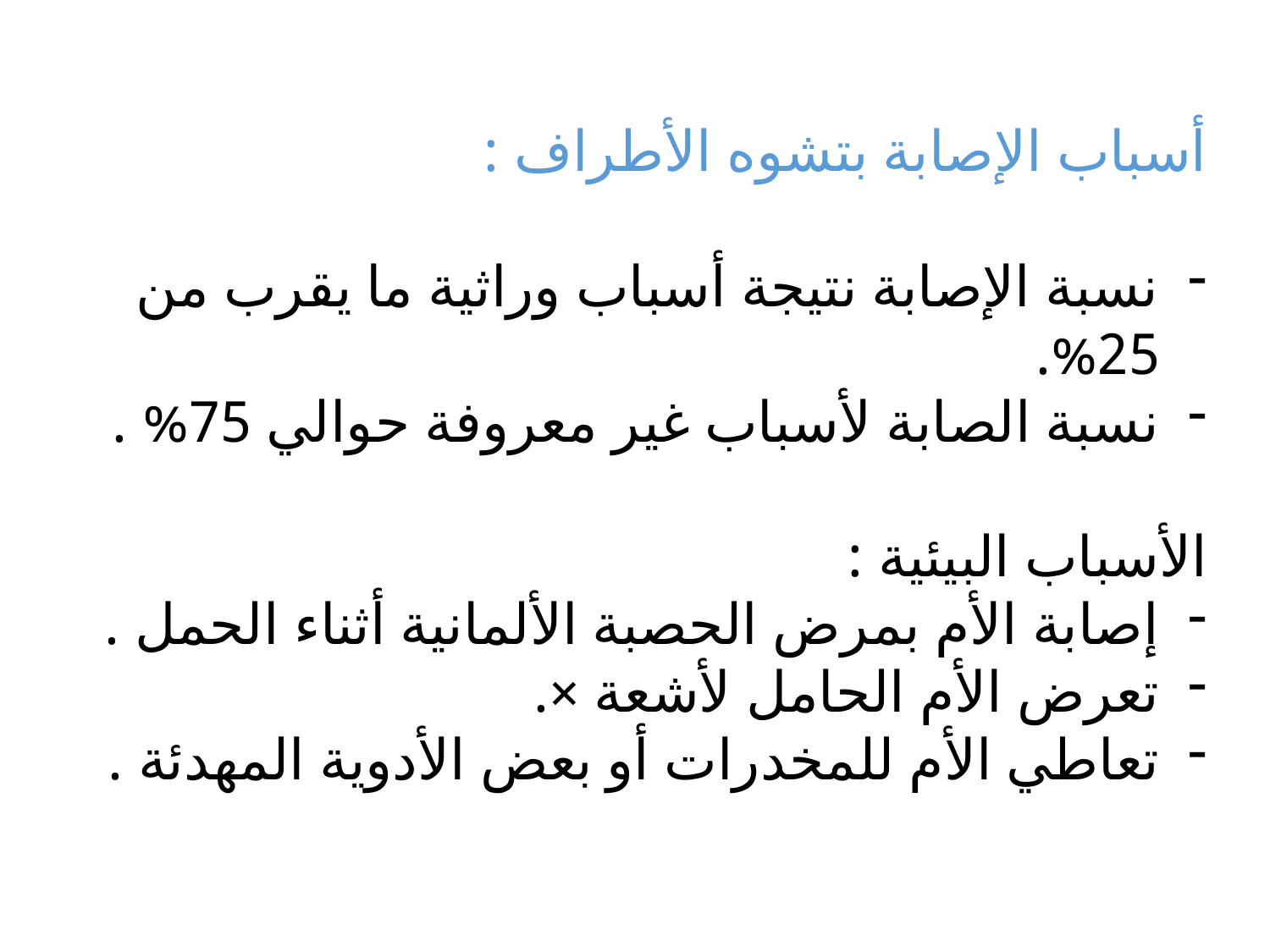

أسباب الإصابة بتشوه الأطراف :

نسبة الإصابة نتيجة أسباب وراثية ما يقرب من 25%.
نسبة الصابة لأسباب غير معروفة حوالي 75% .

الأسباب البيئية :
إصابة الأم بمرض الحصبة الألمانية أثناء الحمل .
تعرض الأم الحامل لأشعة ×.
تعاطي الأم للمخدرات أو بعض الأدوية المهدئة .